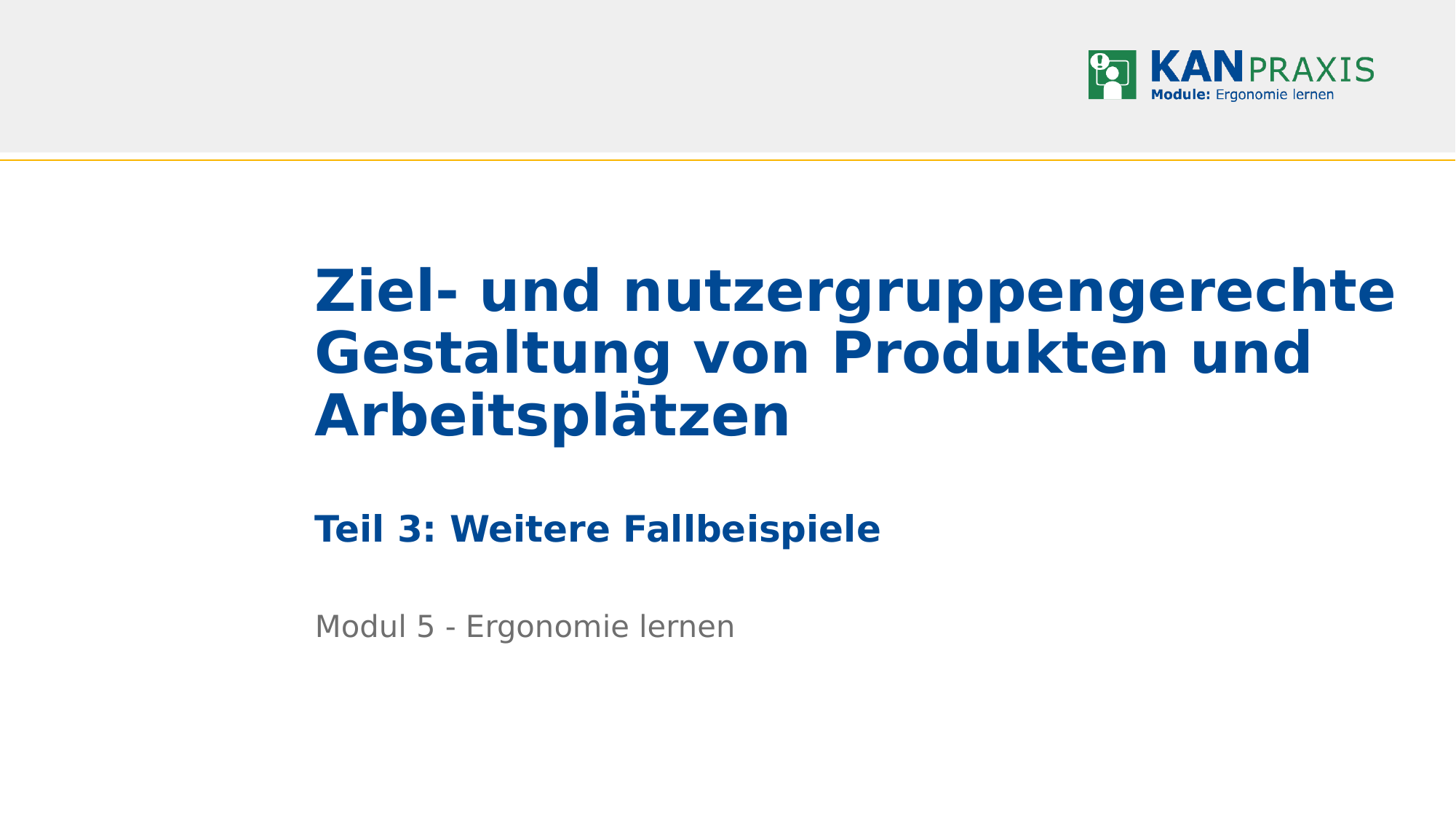

# Ziel- und nutzergruppengerechte Gestaltung von Produkten und Arbeitsplätzen Teil 3: Weitere Fallbeispiele
Modul 5 - Ergonomie lernen
Modul 5 - Ergonomie lernen - Teil 3
16.10.2023
Seite 1